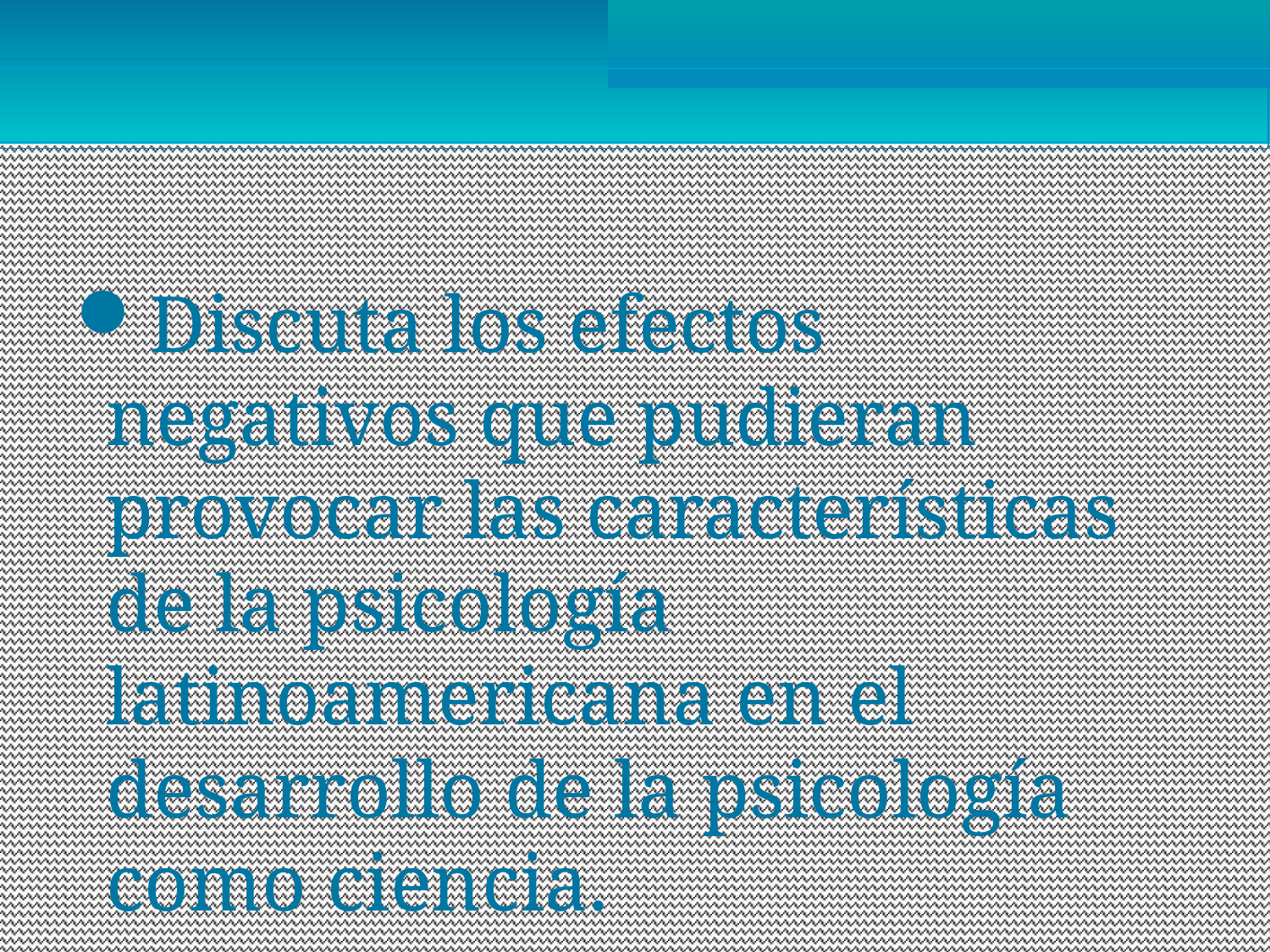

Discuta los efectos negativos que pudieran provocar las características de la psicología latinoamericana en el desarrollo de la psicología como ciencia.